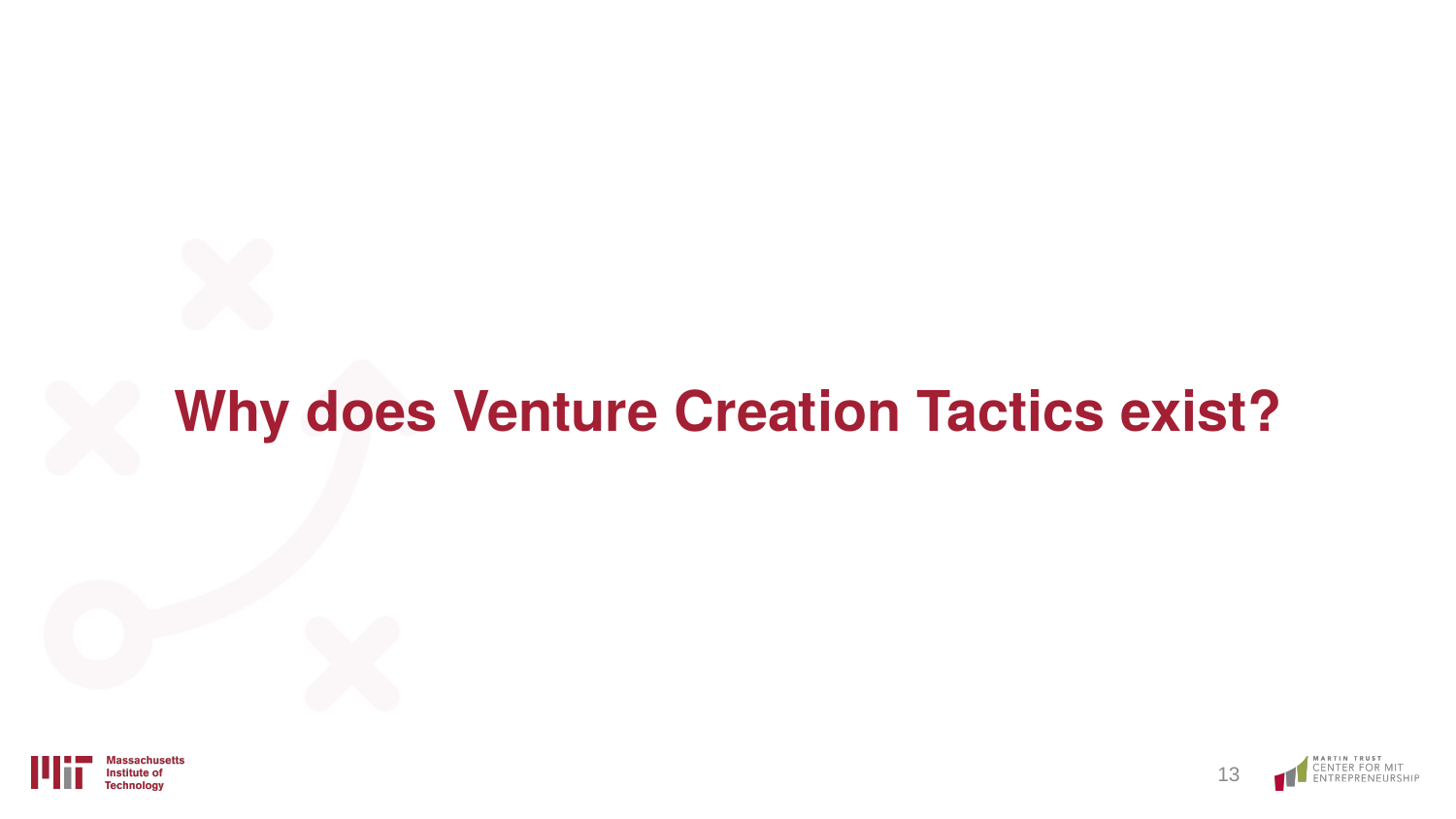

# Why does Venture Creation Tactics exist?
13